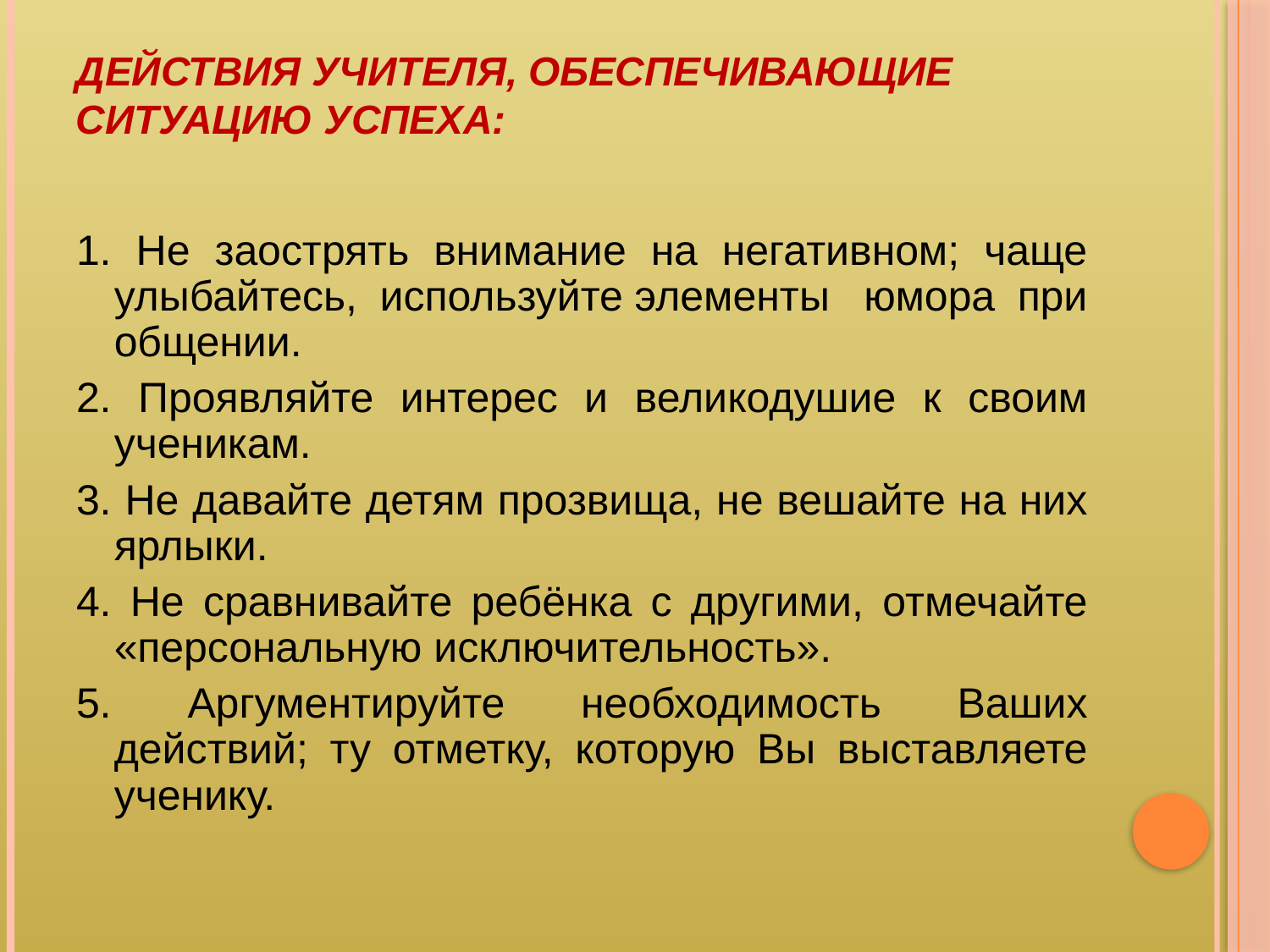

# Действия учителя, обеспечивающие ситуацию успеха:
1. Не заострять внимание на негативном; чаще улыбайтесь, используйте элементы  юмора при общении.
2. Проявляйте интерес и великодушие к своим ученикам.
3. Не давайте детям прозвища, не вешайте на них ярлыки.
4. Не сравнивайте ребёнка с другими, отмечайте «персональную исключительность».
5. Аргументируйте необходимость Ваших действий; ту отметку, которую Вы выставляете ученику.